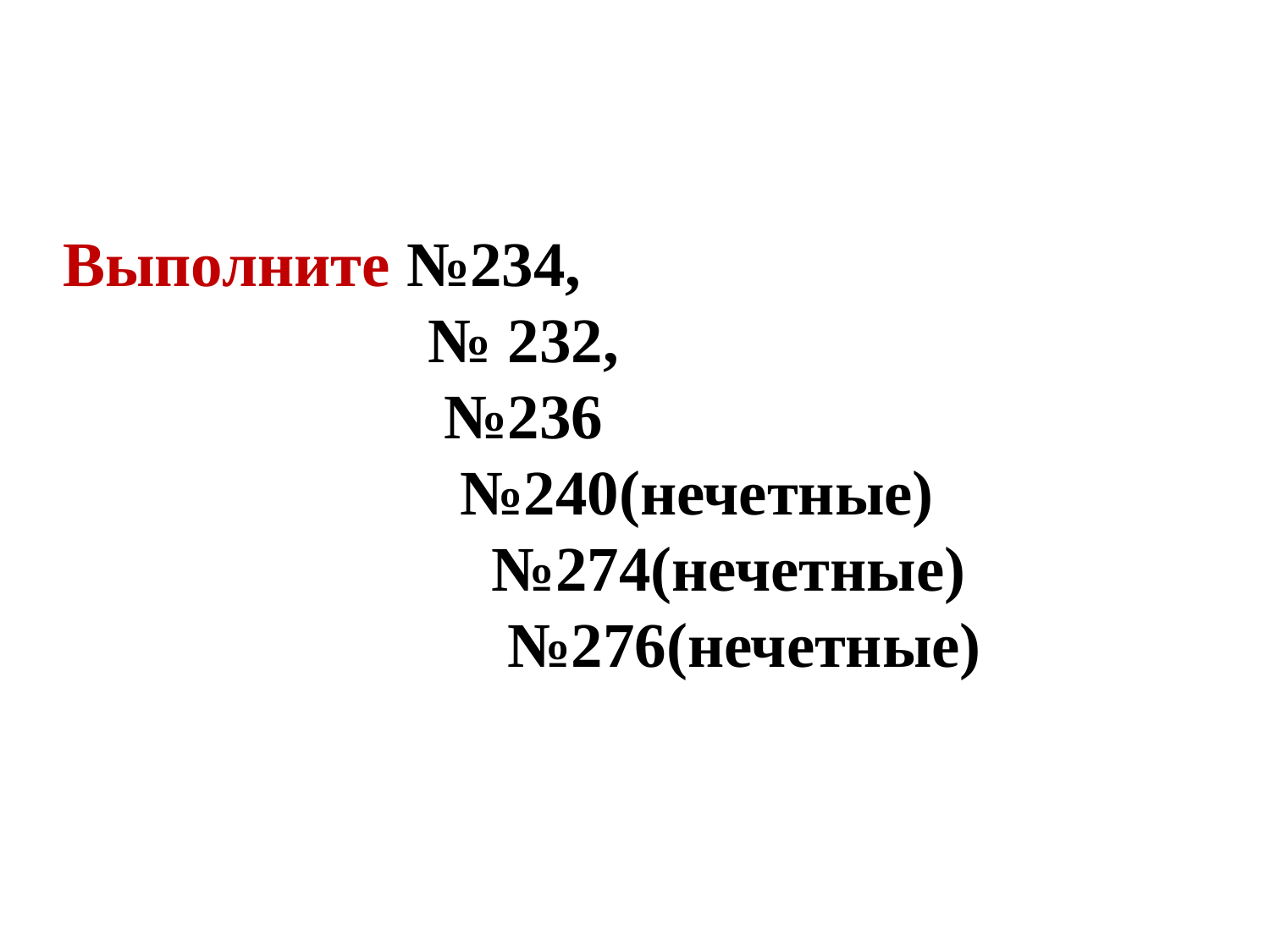

Выполните №234,
                       № 232,
                        №236
                         №240(нечетные)
                           №274(нечетные)
                            №276(нечетные)